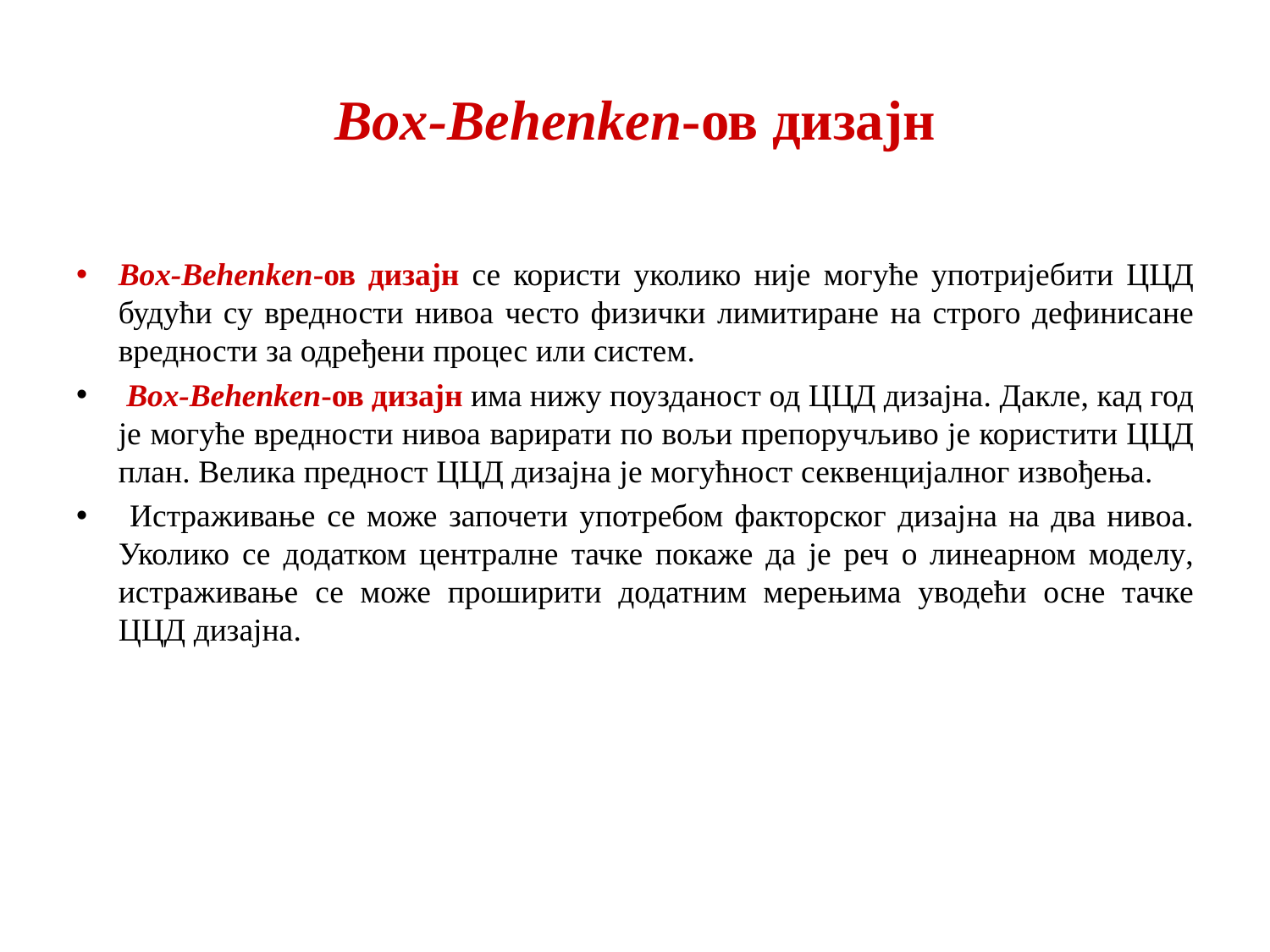

# Box-Behenken-ов дизајн
Box-Behenken-ов дизајн се користи уколико није могуће употријебити ЦЦД будући су вредности нивоа често физички лимитиране на строго дефинисане вредности за одређени процес или систем.
 Box-Behenken-ов дизајн има нижу поузданост од ЦЦД дизајна. Дакле, кад год је могуће вредности нивоа варирати по вољи препоручљиво је користити ЦЦД план. Велика предност ЦЦД дизајна је могућност секвенцијалног извођења.
 Истраживање се може започети употребом факторског дизајна на два нивоа. Уколико се додатком централне тачке покаже да је реч о линеарном моделу, истраживање се може проширити додатним мерењима уводећи осне тачке ЦЦД дизајна.